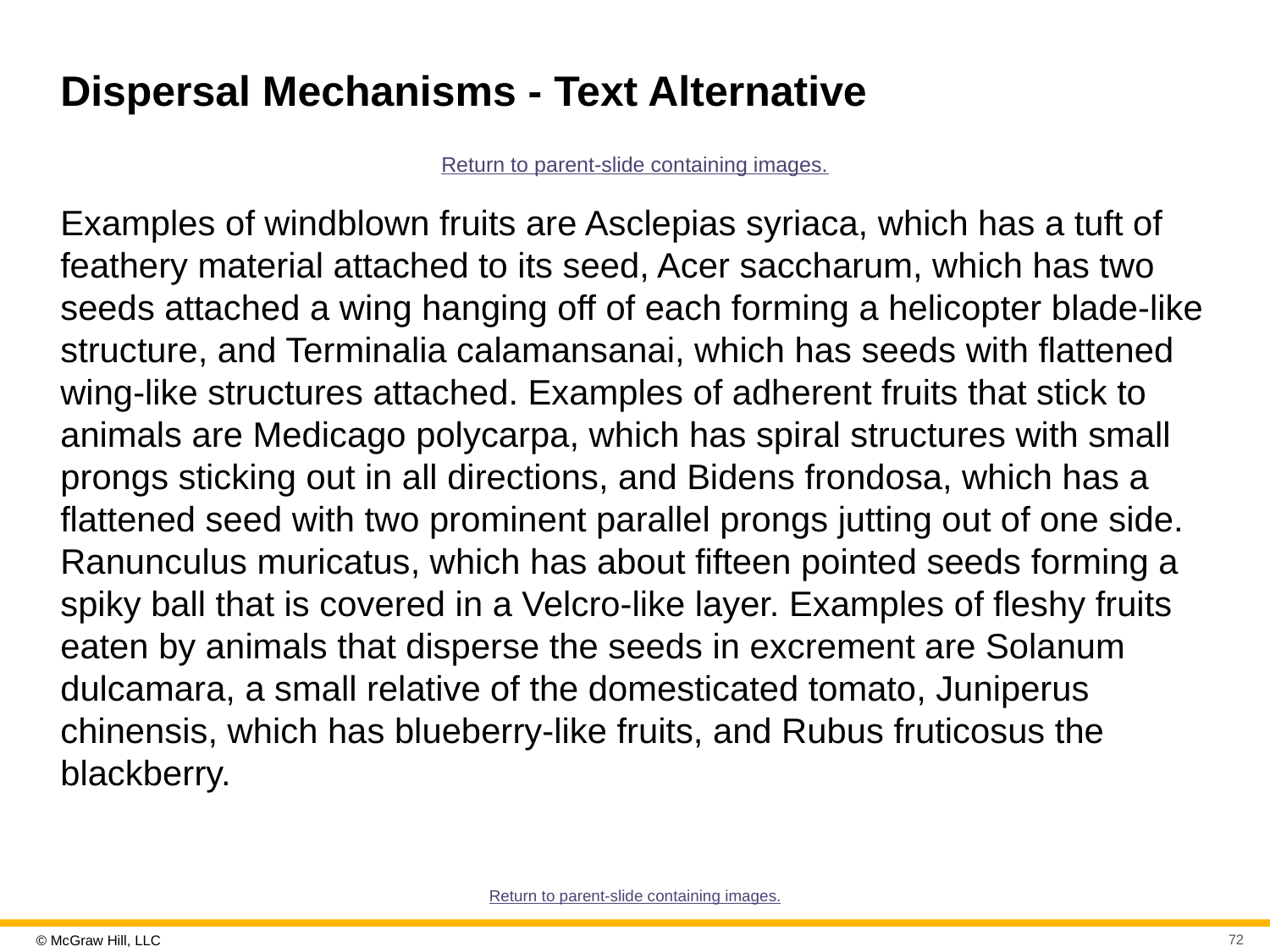

# Dispersal Mechanisms - Text Alternative
Return to parent-slide containing images.
Examples of windblown fruits are Asclepias syriaca, which has a tuft of feathery material attached to its seed, Acer saccharum, which has two seeds attached a wing hanging off of each forming a helicopter blade-like structure, and Terminalia calamansanai, which has seeds with flattened wing-like structures attached. Examples of adherent fruits that stick to animals are Medicago polycarpa, which has spiral structures with small prongs sticking out in all directions, and Bidens frondosa, which has a flattened seed with two prominent parallel prongs jutting out of one side. Ranunculus muricatus, which has about fifteen pointed seeds forming a spiky ball that is covered in a Velcro-like layer. Examples of fleshy fruits eaten by animals that disperse the seeds in excrement are Solanum dulcamara, a small relative of the domesticated tomato, Juniperus chinensis, which has blueberry-like fruits, and Rubus fruticosus the blackberry.
Return to parent-slide containing images.
72